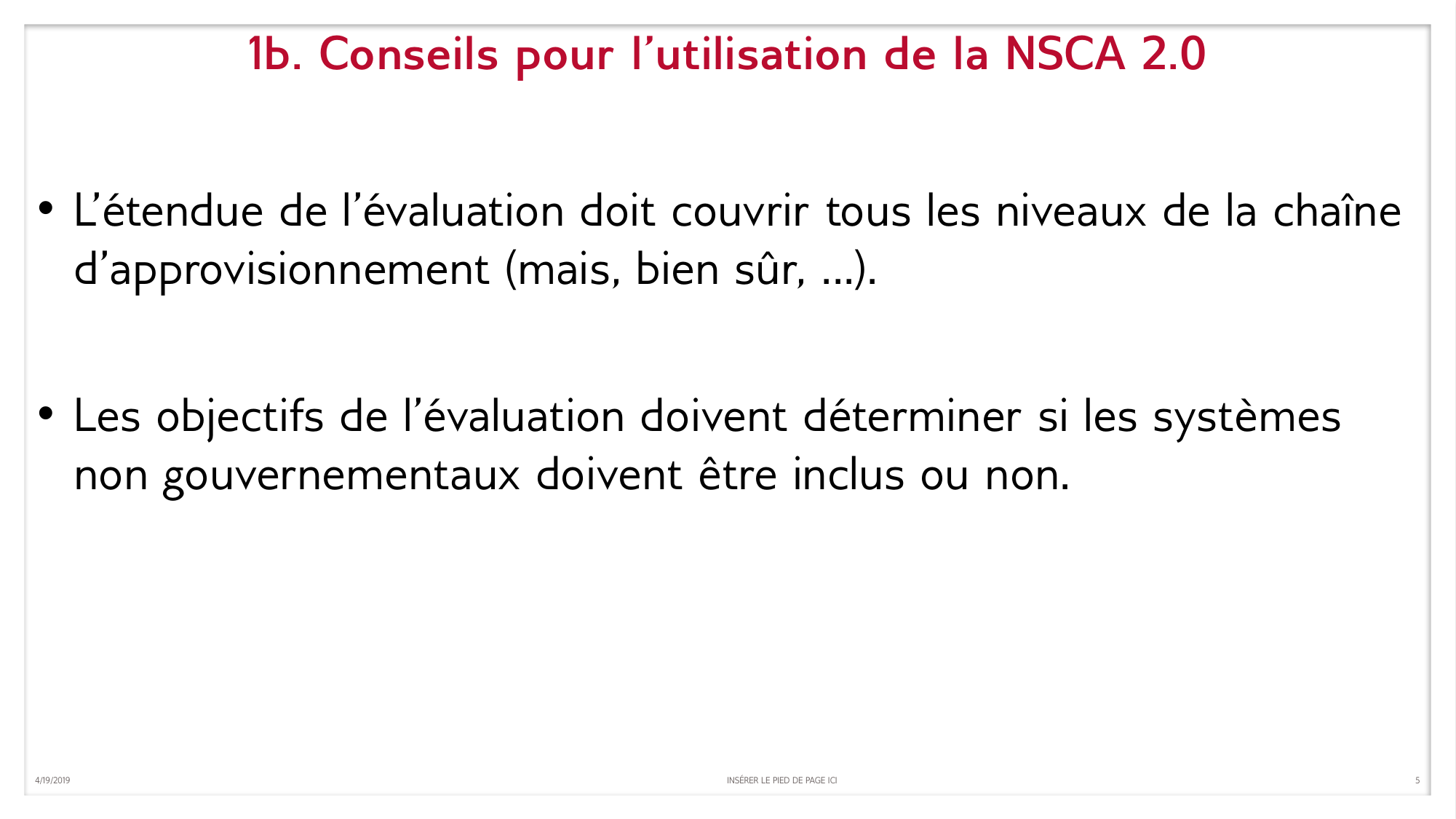

4/19/2019
	INSÉRER LE PIED DE PAGE ICI
5
# 1b. Conseils pour l’utilisation de la NSCA 2.0
L’étendue de l’évaluation doit couvrir tous les niveaux de la chaîne d’approvisionnement (mais, bien sûr, ...).

Les objectifs de l’évaluation doivent déterminer si les systèmes non gouvernementaux doivent être inclus ou non.